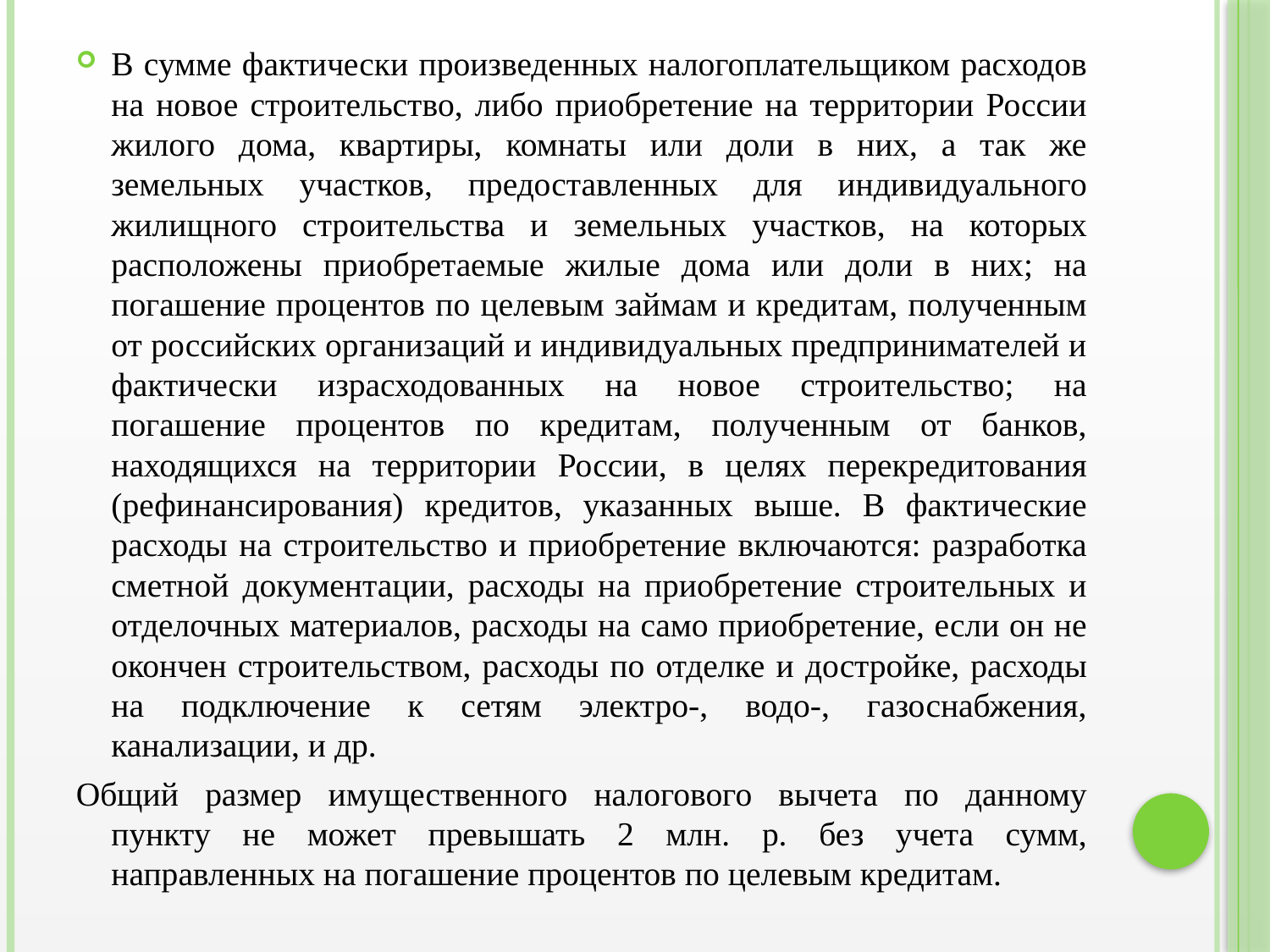

В сумме фактически произведенных налогоплательщиком расходов на новое строительство, либо приобретение на территории России жилого дома, квартиры, комнаты или доли в них, а так же земельных участков, предоставленных для индивидуального жилищного строительства и земельных участков, на которых расположены приобретаемые жилые дома или доли в них; на погашение процентов по целевым займам и кредитам, полученным от российских организаций и индивидуальных предпринимателей и фактически израсходованных на новое строительство; на погашение процентов по кредитам, полученным от банков, находящихся на территории России, в целях перекредитования (рефинансирования) кредитов, указанных выше. В фактические расходы на строительство и приобретение включаются: разработка сметной документации, расходы на приобретение строительных и отделочных материалов, расходы на само приобретение, если он не окончен строительством, расходы по отделке и достройке, расходы на подключение к сетям электро-, водо-, газоснабжения, канализации, и др.
Общий размер имущественного налогового вычета по данному пункту не может превышать 2 млн. р. без учета сумм, направленных на погашение процентов по целевым кредитам.